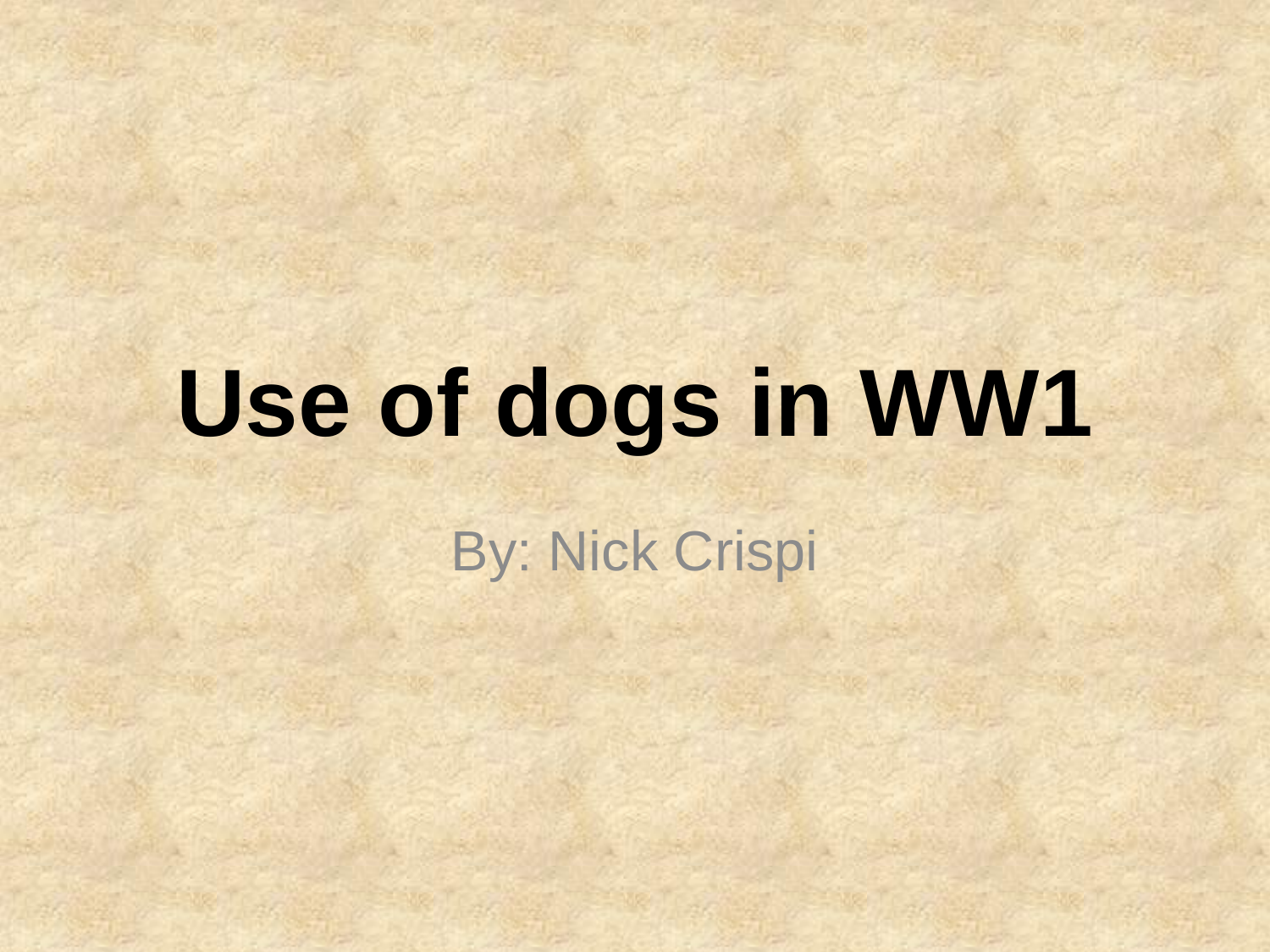

# Use of dogs in WW1
By: Nick Crispi